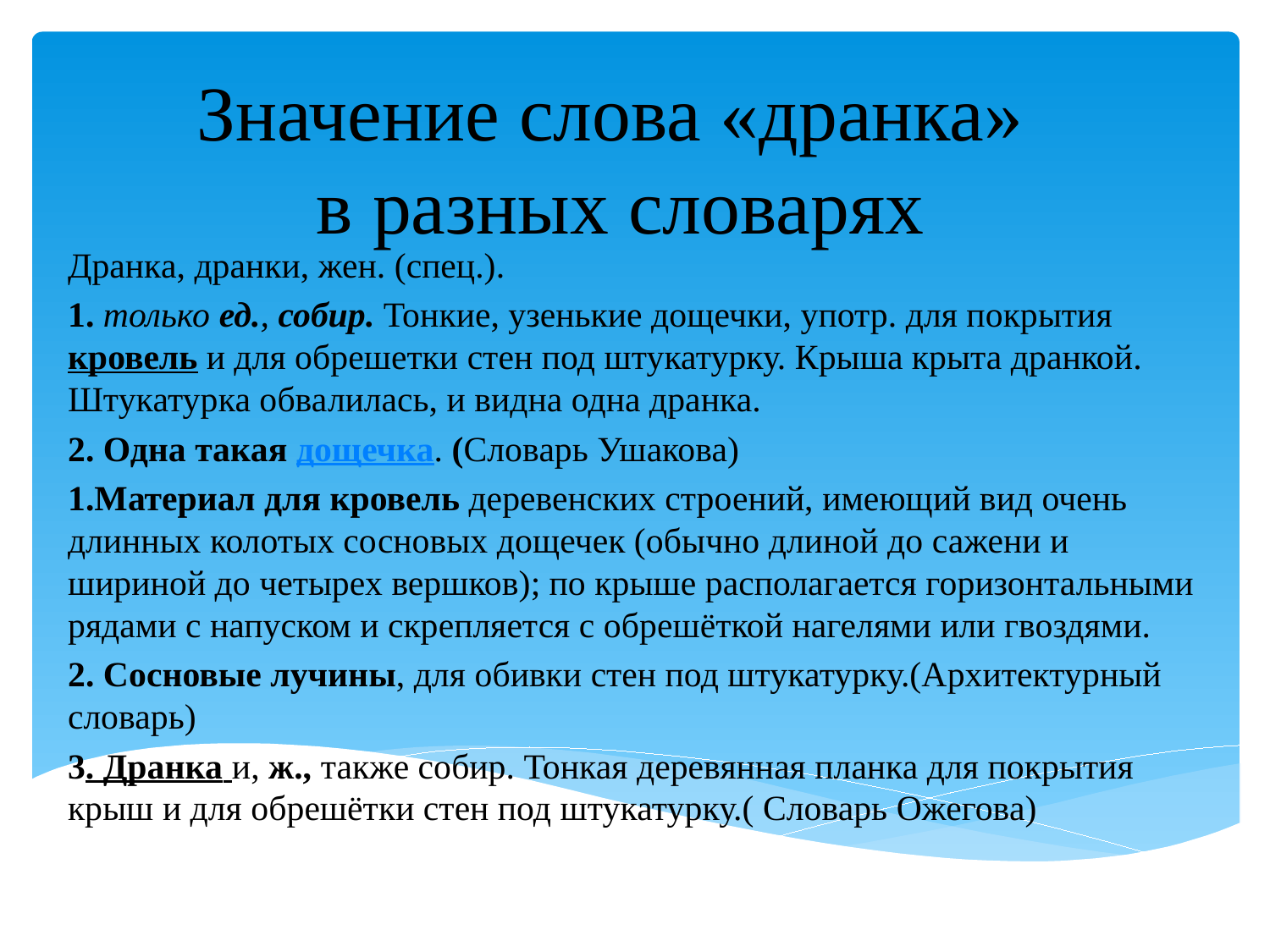

# Значение слова «дранка» в разных словарях
Дранка, дранки, жен. (спец.).
1. только ед., собир. Тонкие, узенькие дощечки, употр. для покрытия кровель и для обрешетки стен под штукатурку. Крыша крыта дранкой. Штукатурка обвалилась, и видна одна дранка.
2. Одна такая дощечка. (Словарь Ушакова)
1.Материал для кровель деревенских строений, имеющий вид очень длинных колотых сосновых дощечек (обычно длиной до сажени и шириной до четырех вершков); по крыше располагается горизонтальными рядами с напуском и скрепляется с обрешёткой нагелями или гвоздями.
2. Сосновые лучины, для обивки стен под штукатурку.(Архитектурный словарь)
3. Дранка и, ж., также собир. Тонкая деревянная планка для покрытия крыш и для обрешётки стен под штукатурку.( Словарь Ожегова)